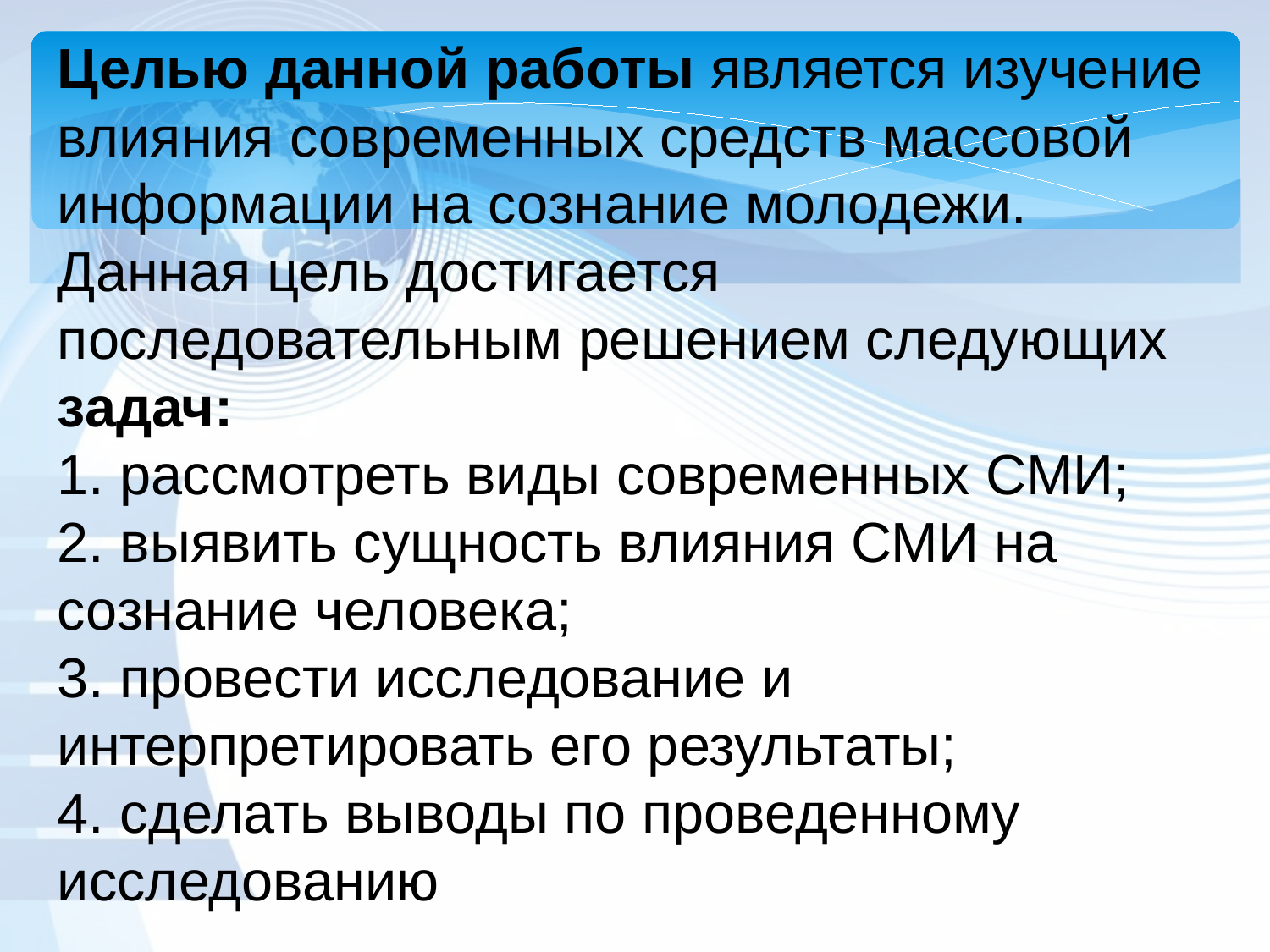

Целью данной работы является изучение влияния современных средств массовой информации на сознание молодежи.
Данная цель достигается последовательным решением следующих задач:
1. рассмотреть виды современных СМИ;
2. выявить сущность влияния СМИ на сознание человека;
3. провести исследование и интерпретировать его результаты;
4. сделать выводы по проведенному исследованию